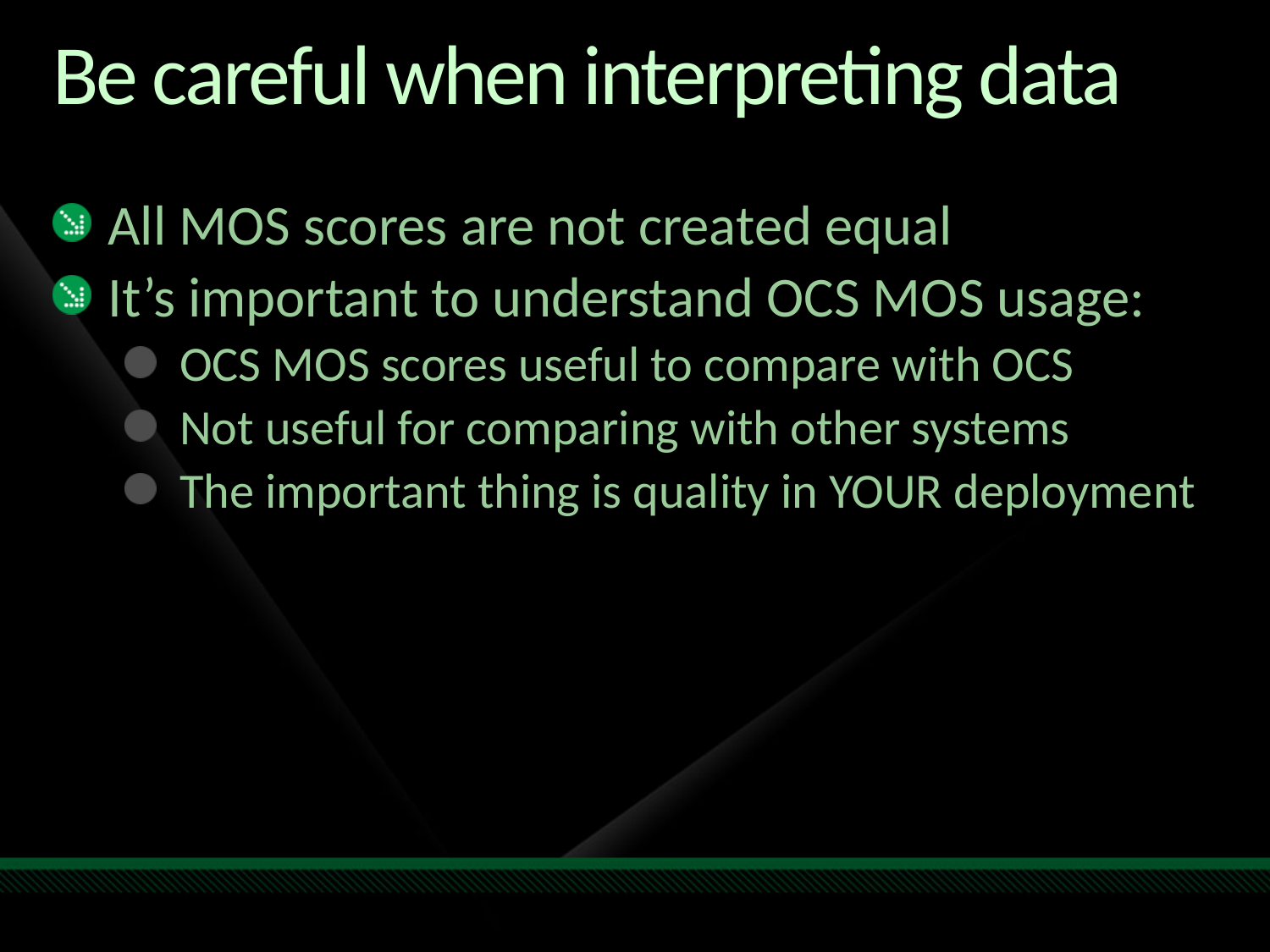

# Be careful when interpreting data
All MOS scores are not created equal
It’s important to understand OCS MOS usage:
OCS MOS scores useful to compare with OCS
Not useful for comparing with other systems
The important thing is quality in YOUR deployment